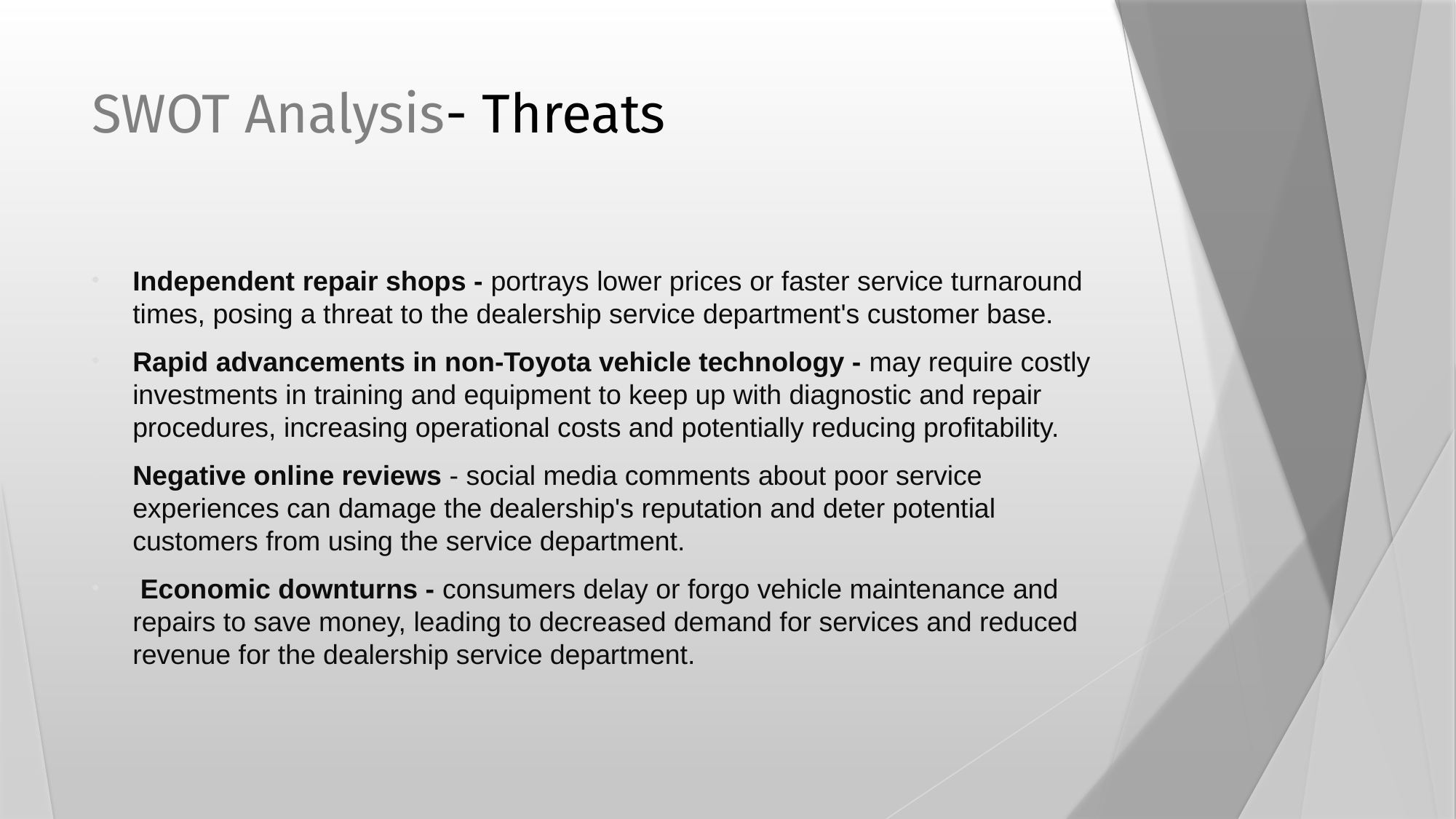

# SWOT Analysis- Threats
Independent repair shops - portrays lower prices or faster service turnaround times, posing a threat to the dealership service department's customer base.
Rapid advancements in non-Toyota vehicle technology - may require costly investments in training and equipment to keep up with diagnostic and repair procedures, increasing operational costs and potentially reducing profitability.
Negative online reviews - social media comments about poor service experiences can damage the dealership's reputation and deter potential customers from using the service department.
 Economic downturns - consumers delay or forgo vehicle maintenance and repairs to save money, leading to decreased demand for services and reduced revenue for the dealership service department.